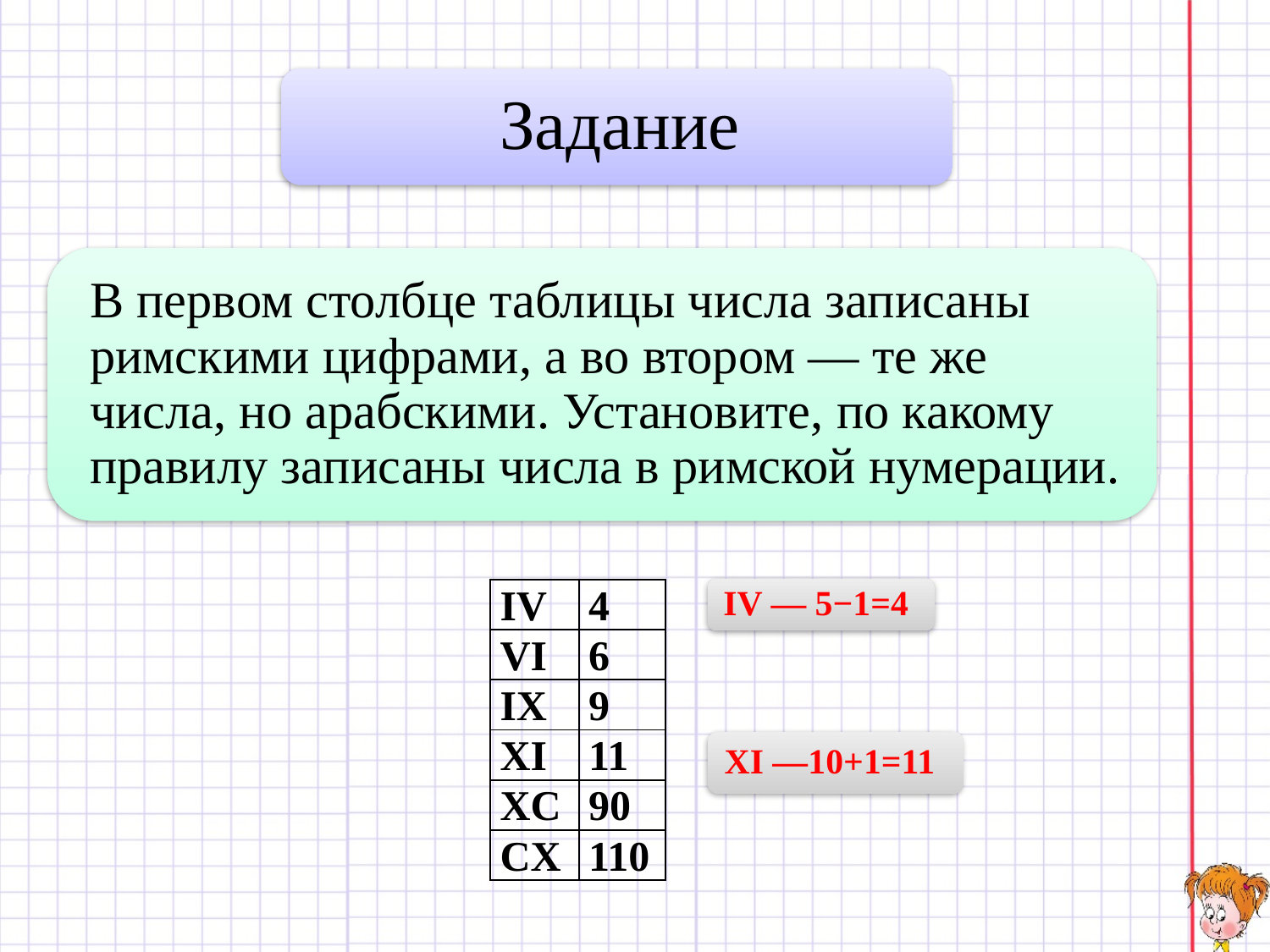

Задание
В первом столбце таблицы числа записаны римскими цифрами, а во втором — те же числа, но арабскими. Установите, по какому правилу записаны числа в римской нумерации.
IV — 5−1=4
| IV | 4 |
| --- | --- |
| VI | 6 |
| IX | 9 |
| XI | 11 |
| XC | 90 |
| CX | 110 |
XI —10+1=11